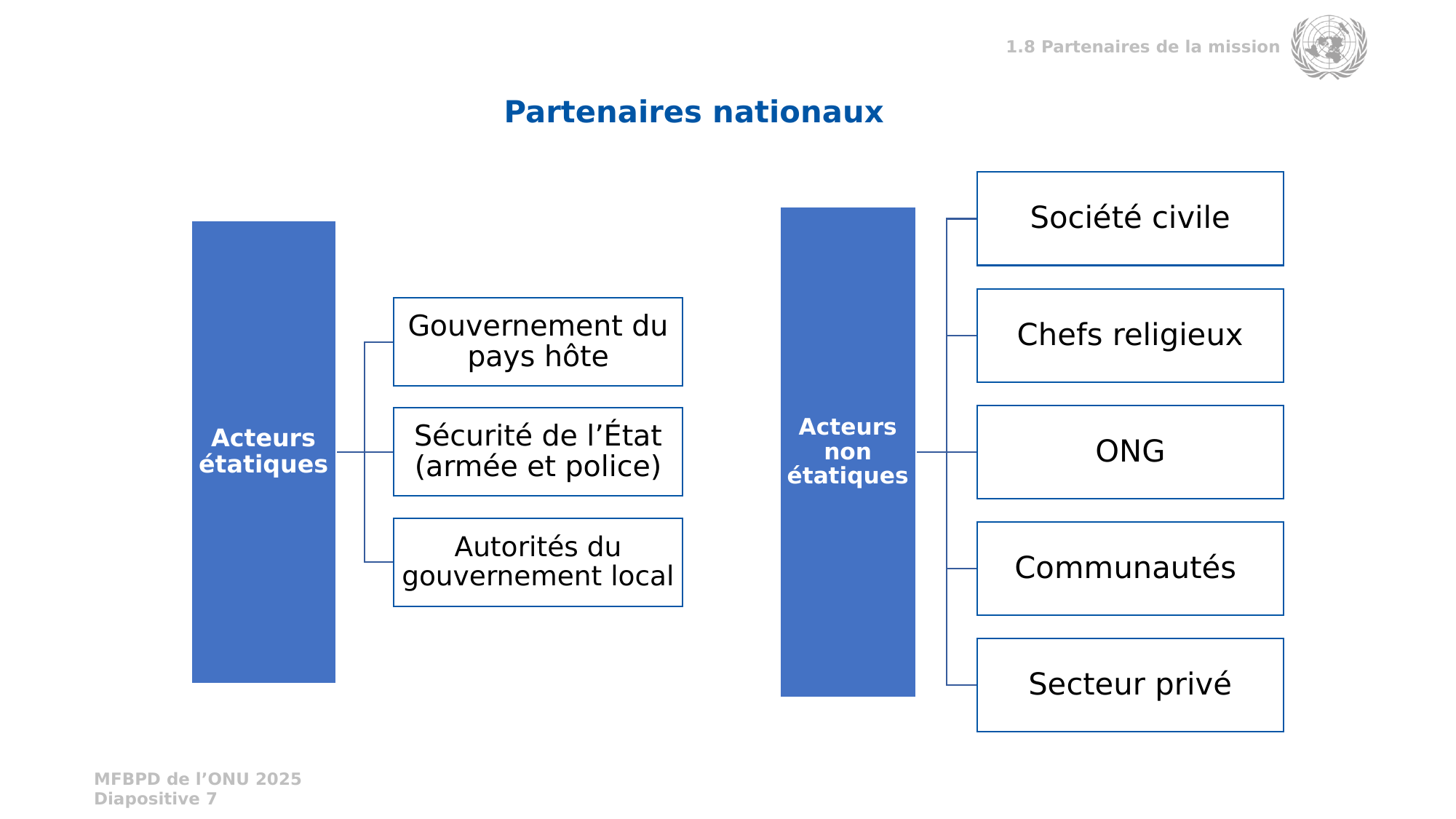

Partenaires nationaux

Acteurs étatiques
Gouvernement du pays hôte
Sécurité de l’État (armée et police)
Autorités du gouvernement local

Acteurs non étatiques
Société civile
Chefs religieux
ONG
Communautés
Secteur privé